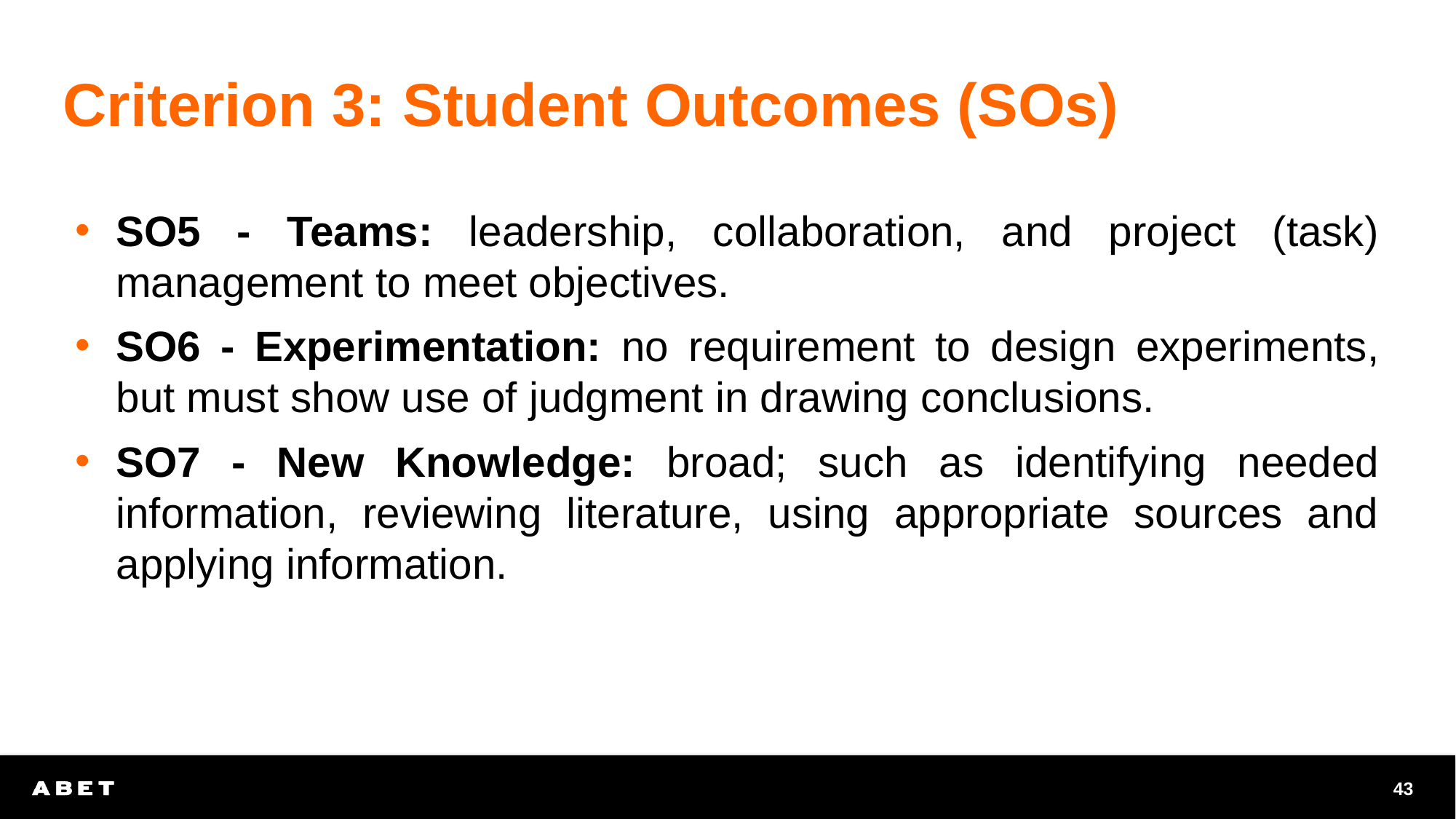

# Criterion 3: Student Outcomes (SOs)
SO5 - Teams: leadership, collaboration, and project (task) management to meet objectives.
SO6 - Experimentation: no requirement to design experiments, but must show use of judgment in drawing conclusions.
SO7 - New Knowledge: broad; such as identifying needed information, reviewing literature, using appropriate sources and applying information.